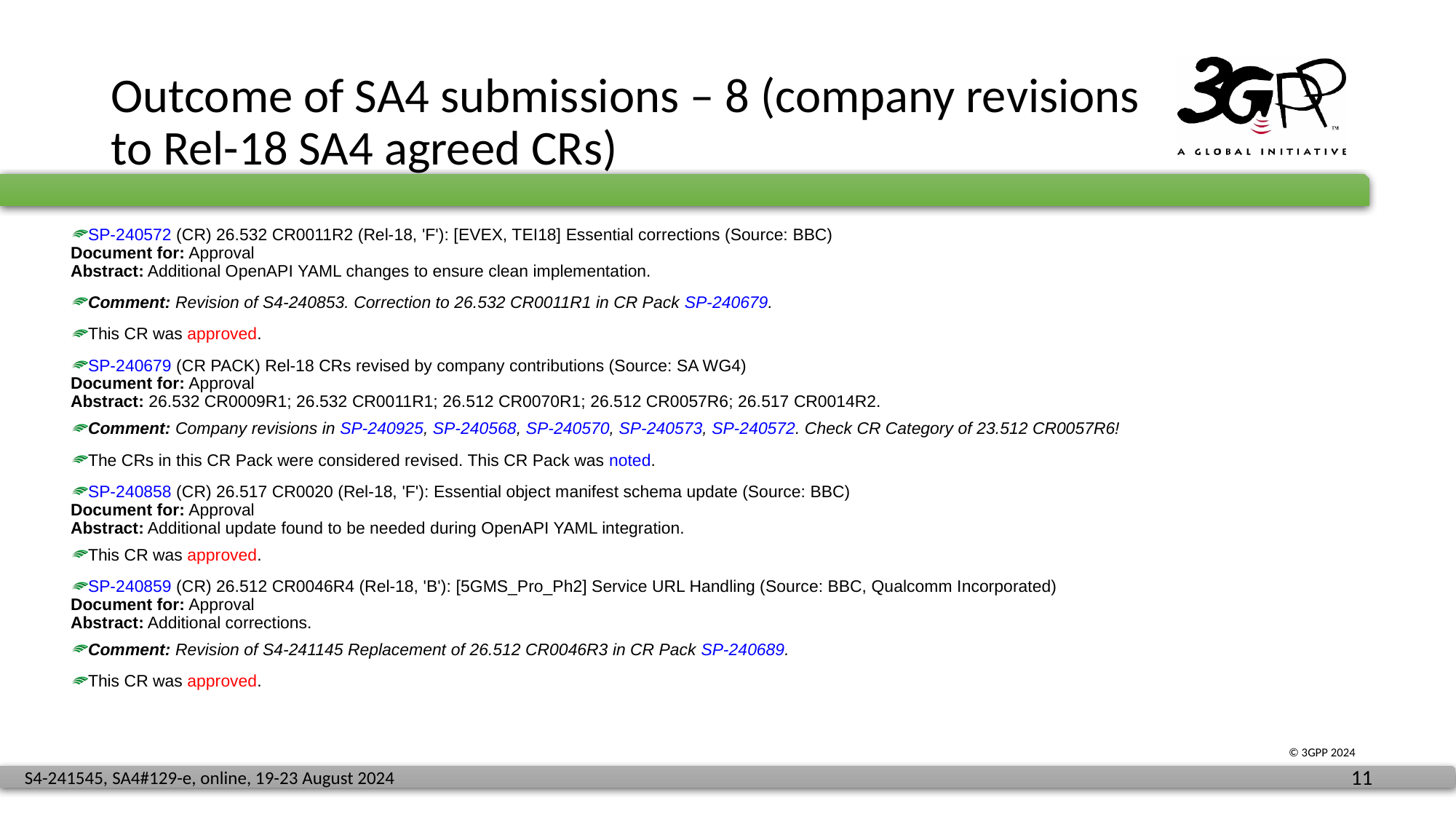

# Outcome of SA4 submissions – 8 (company revisions to Rel-18 SA4 agreed CRs)
SP-240572 (CR) 26.532 CR0011R2 (Rel-18, 'F'): [EVEX, TEI18] Essential corrections (Source: BBC)
Document for: Approval
Abstract: Additional OpenAPI YAML changes to ensure clean implementation.
Comment: Revision of S4-240853. Correction to 26.532 CR0011R1 in CR Pack SP-240679.
This CR was approved.
SP-240679 (CR PACK) Rel-18 CRs revised by company contributions (Source: SA WG4)
Document for: Approval
Abstract: 26.532 CR0009R1; 26.532 CR0011R1; 26.512 CR0070R1; 26.512 CR0057R6; 26.517 CR0014R2.
Comment: Company revisions in SP-240925, SP-240568, SP-240570, SP-240573, SP-240572. Check CR Category of 23.512 CR0057R6!
The CRs in this CR Pack were considered revised. This CR Pack was noted.
SP-240858 (CR) 26.517 CR0020 (Rel-18, 'F'): Essential object manifest schema update (Source: BBC)
Document for: Approval
Abstract: Additional update found to be needed during OpenAPI YAML integration.
This CR was approved.
SP-240859 (CR) 26.512 CR0046R4 (Rel-18, 'B'): [5GMS_Pro_Ph2] Service URL Handling (Source: BBC, Qualcomm Incorporated)
Document for: Approval
Abstract: Additional corrections.
Comment: Revision of S4-241145 Replacement of 26.512 CR0046R3 in CR Pack SP-240689.
This CR was approved.